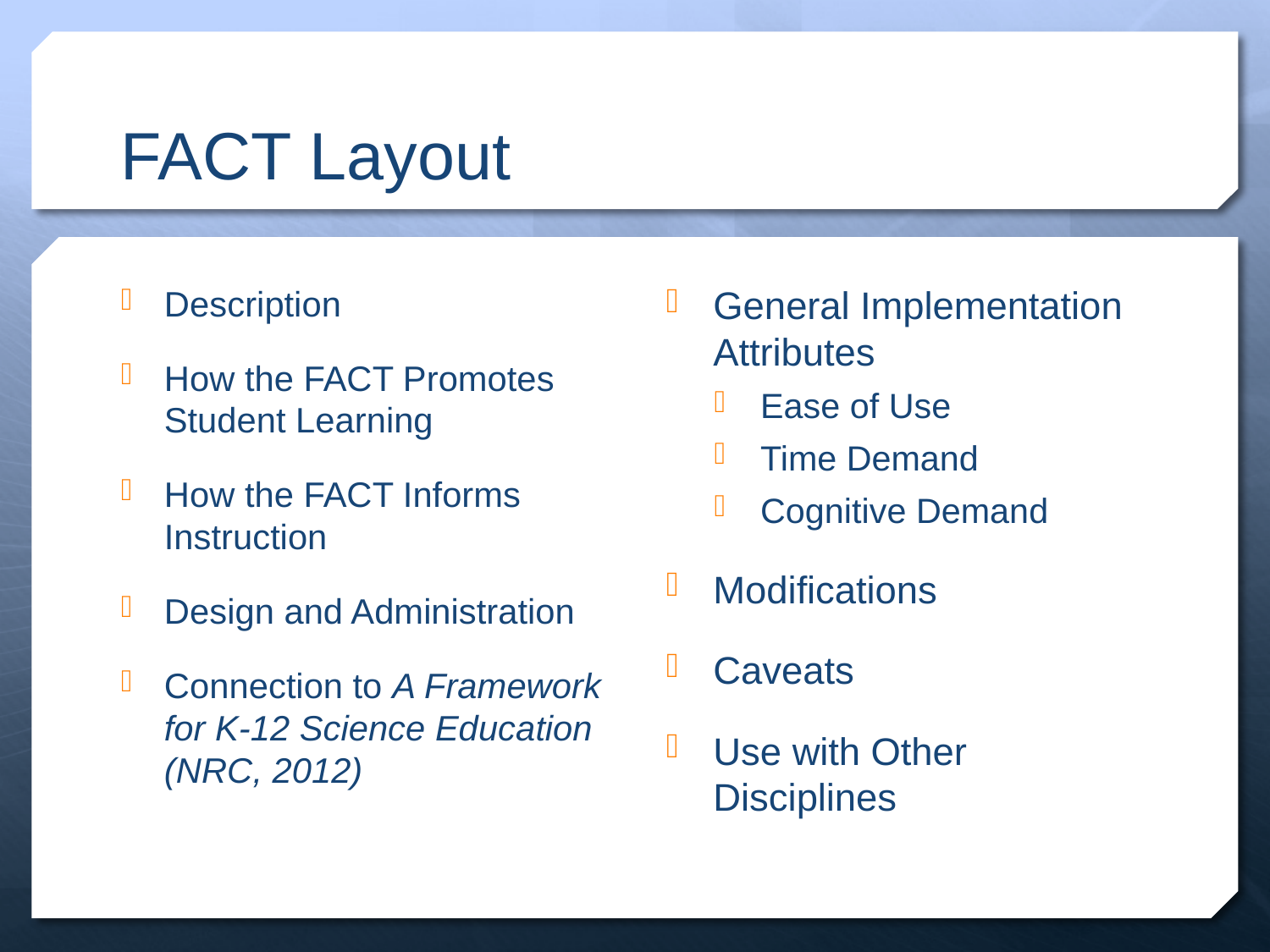

# FACT Layout
Description
How the FACT Promotes Student Learning
How the FACT Informs Instruction
Design and Administration
Connection to A Framework for K-12 Science Education (NRC, 2012)
General Implementation Attributes
Ease of Use
Time Demand
Cognitive Demand
Modifications
Caveats
Use with Other Disciplines